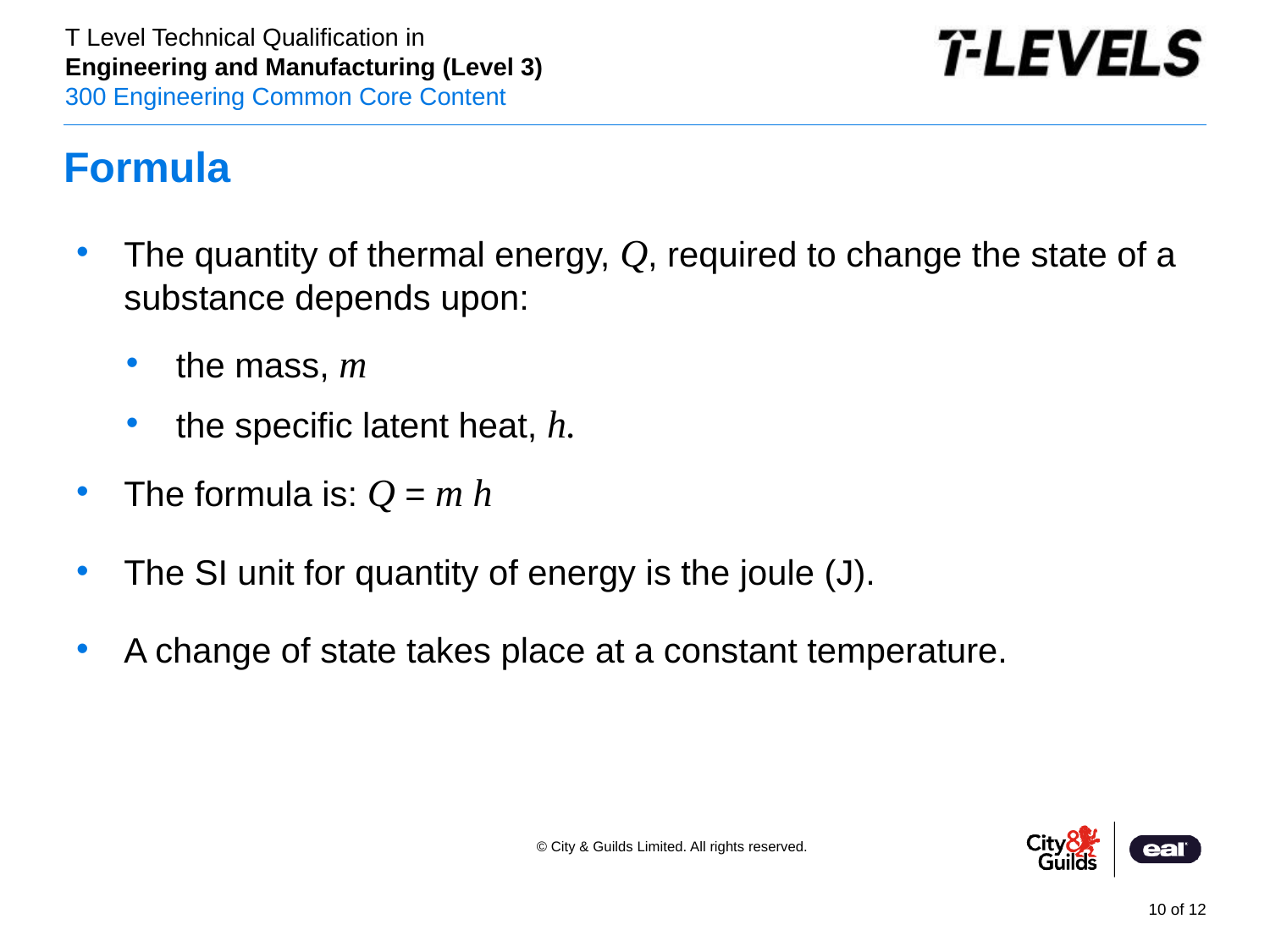

# Formula
The quantity of thermal energy, Q, required to change the state of a substance depends upon:
the mass, m
the specific latent heat, h.
The formula is: Q = m h
The SI unit for quantity of energy is the joule (J).
A change of state takes place at a constant temperature.